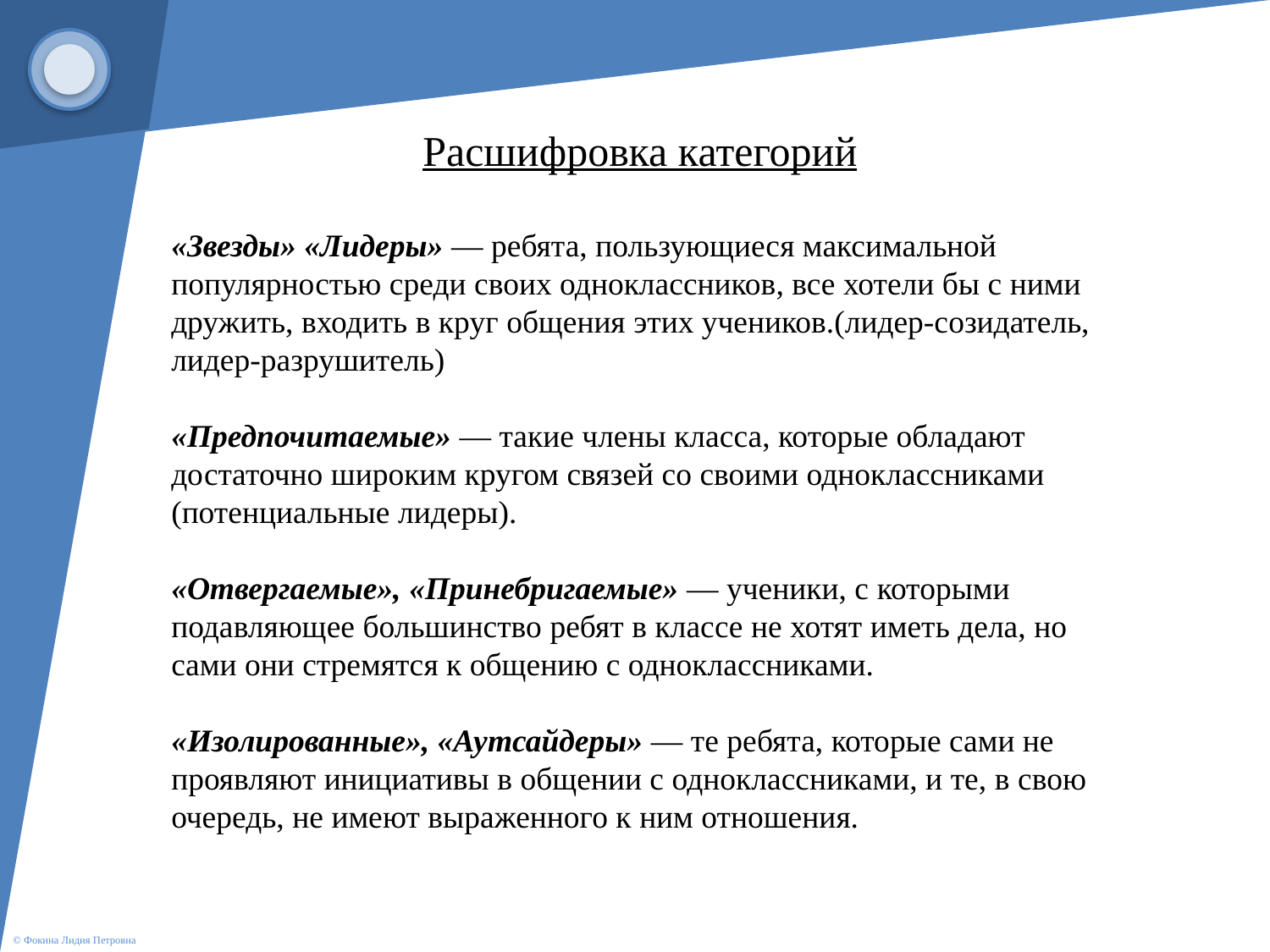

Расшифровка категорий

«Звезды» «Лидеры» — ребята, пользующиеся максимальной популярностью среди своих одноклассников, все хотели бы с ними дружить, входить в круг общения этих учеников.(лидер-созидатель, лидер-разрушитель)

«Предпочитаемые» — такие члены класса, которые обладают достаточно широким кругом связей со своими одноклассниками (потенциальные лидеры).

«Отвергаемые», «Принебригаемые» — ученики, с которыми подавляющее большинство ребят в классе не хотят иметь дела, но сами они стремятся к общению с одноклассниками.

«Изолированные», «Аутсайдеры» — те ребята, которые сами не проявляют инициативы в общении с одноклассниками, и те, в свою очередь, не имеют выраженного к ним отношения.